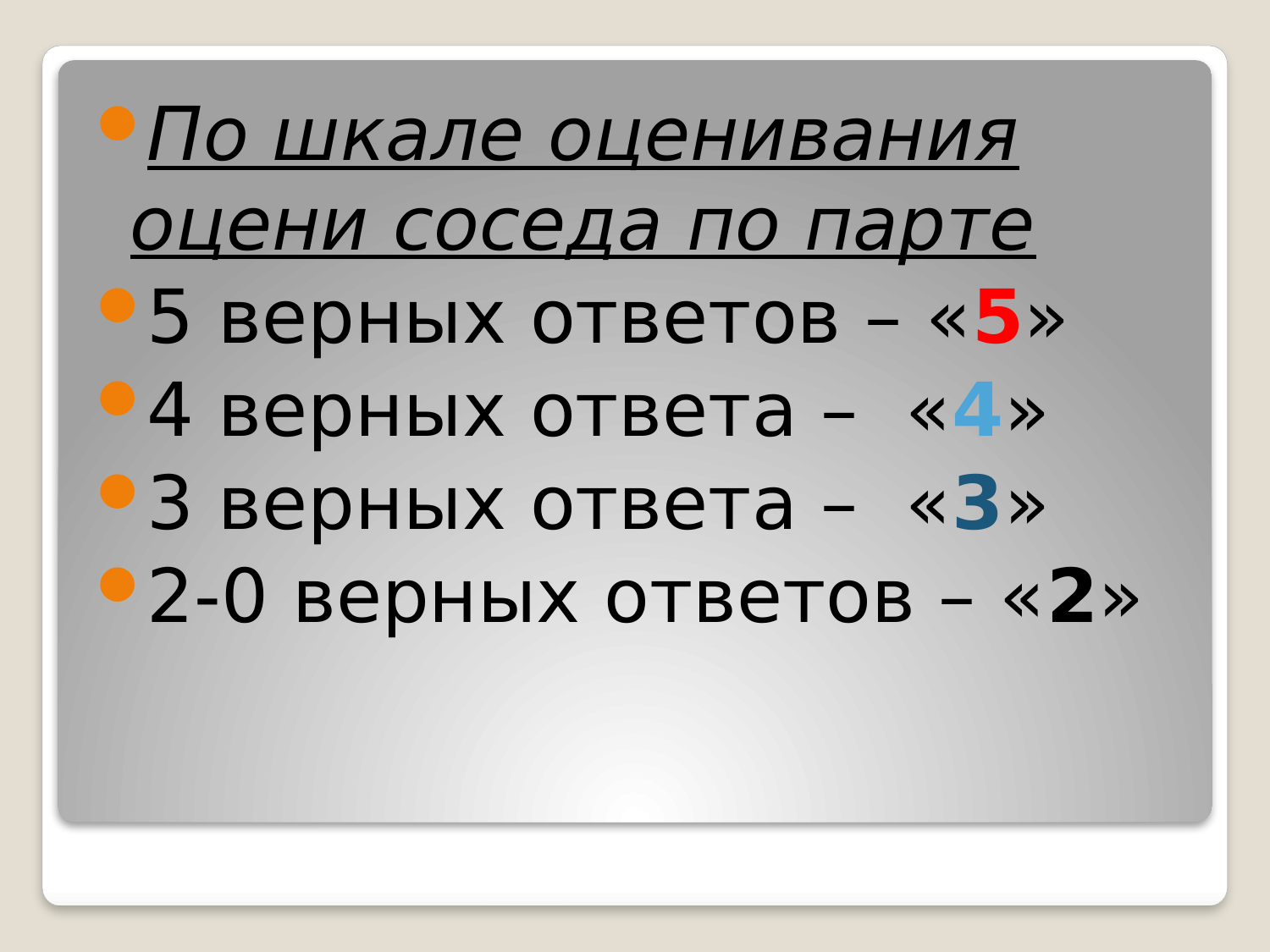

По шкале оценивания оцени соседа по парте
5 верных ответов – «5»
4 верных ответа –  «4»
3 верных ответа –  «3»
2-0 верных ответов – «2»